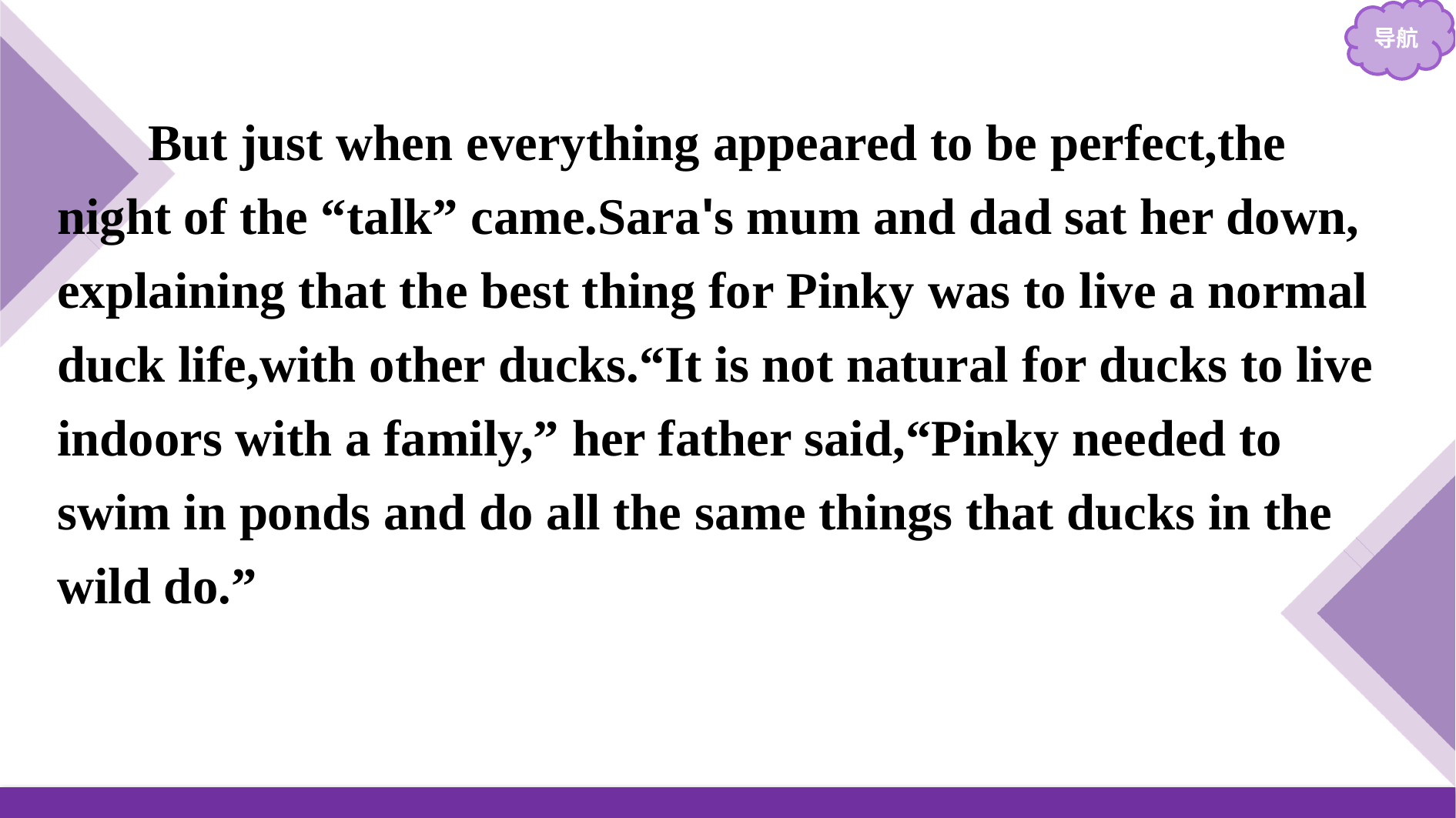

But just when everything appeared to be perfect,the night of the “talk” came.Sara's mum and dad sat her down, explaining that the best thing for Pinky was to live a normal duck life,with other ducks.“It is not natural for ducks to live indoors with a family,” her father said,“Pinky needed to swim in ponds and do all the same things that ducks in the wild do.”